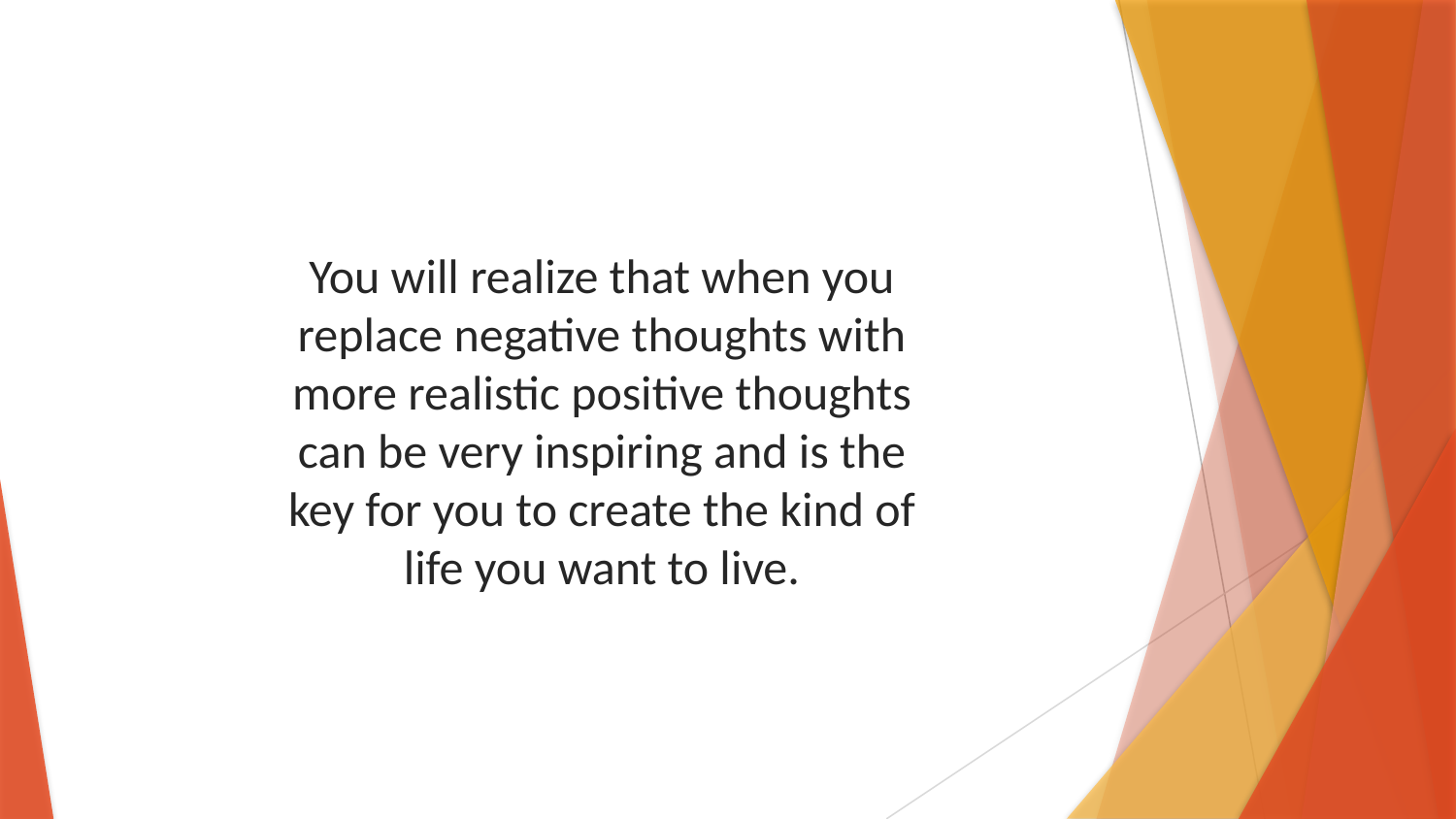

You will realize that when you replace negative thoughts with more realistic positive thoughts can be very inspiring and is the key for you to create the kind of life you want to live.